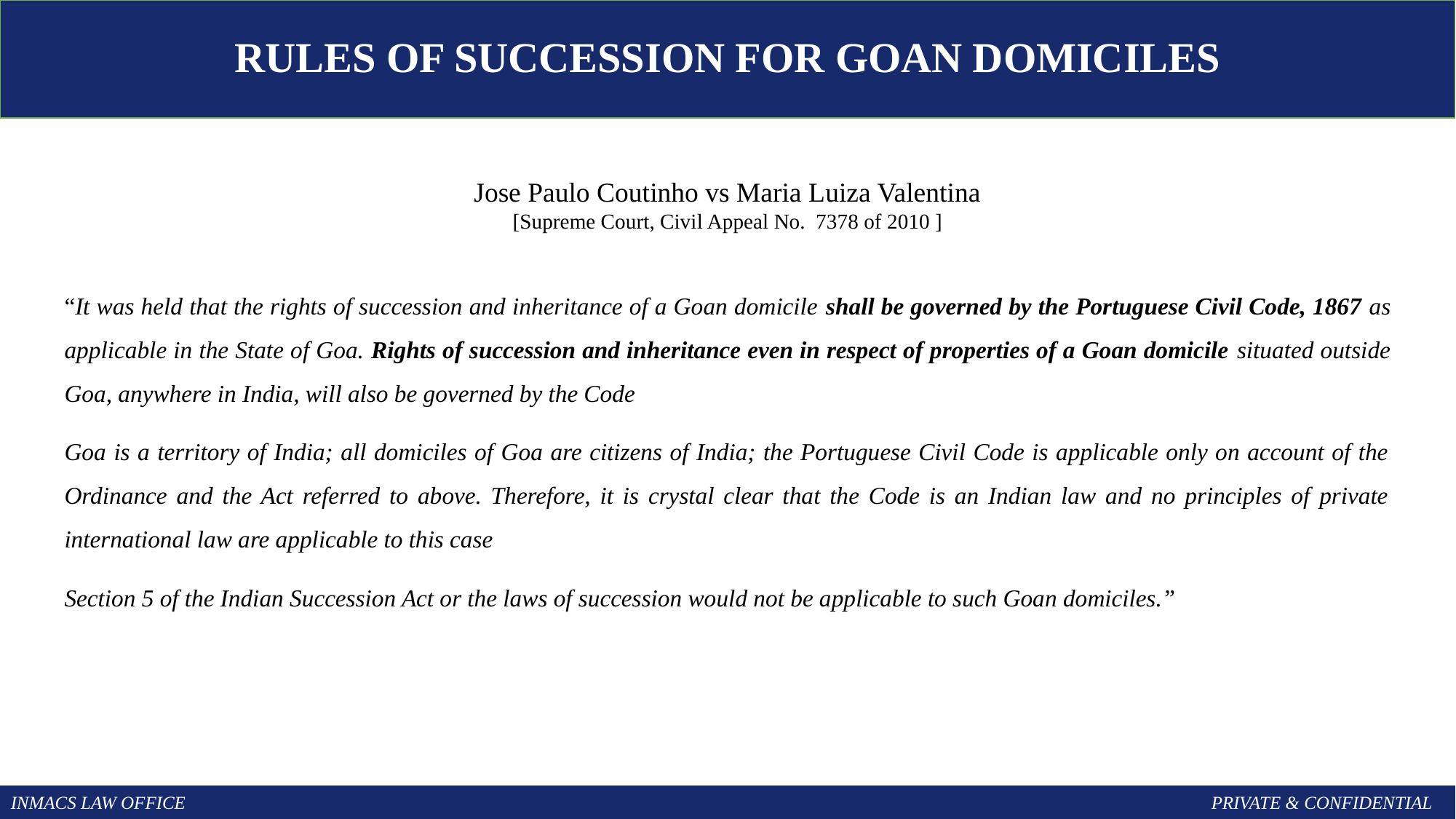

RULES OF SUCCESSION FOR GOAN DOMICILES
Jose Paulo Coutinho vs Maria Luiza Valentina
[Supreme Court, Civil Appeal No.  7378 of 2010 ]

“It was held that the rights of succession and inheritance of a Goan domicile shall be governed by the Portuguese Civil Code, 1867 as applicable in the State of Goa. Rights of succession and inheritance even in respect of properties of a Goan domicile situated outside Goa, anywhere in India, will also be governed by the Code
Goa is a territory of India; all domiciles of Goa are citizens of India; the Portuguese Civil Code is applicable only on account of the Ordinance and the Act referred to above. Therefore, it is crystal clear that the Code is an Indian law and no principles of private international law are applicable to this case
Section 5 of the Indian Succession Act or the laws of succession would not be applicable to such Goan domiciles.”
INMACS LAW OFFICE										PRIVATE & CONFIDENTIAL